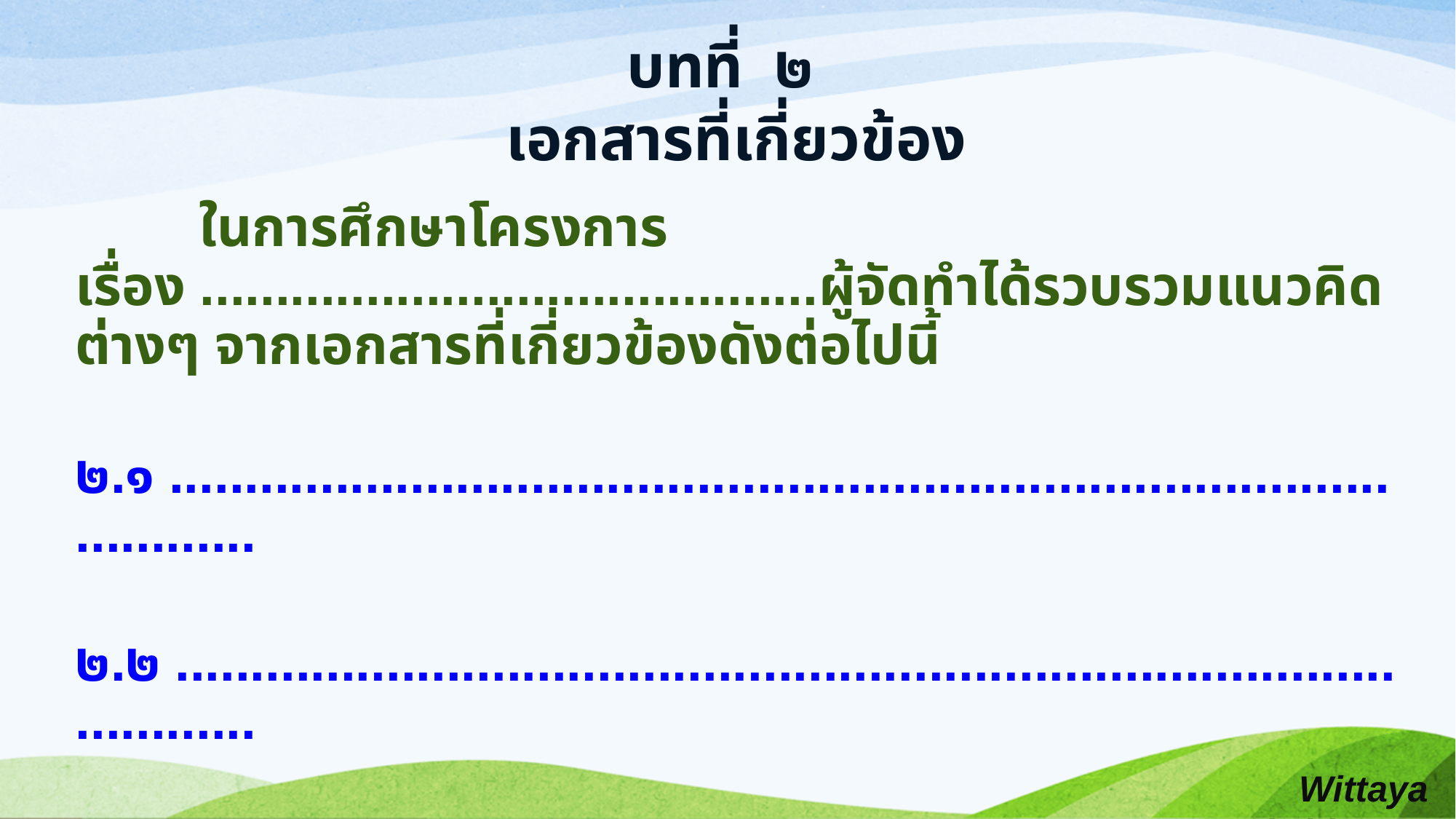

บทที่  ๒
เอกสารที่เกี่ยวข้อง
		 ในการศึกษาโครงการเรื่อง .........................................ผู้จัดทำได้รวบรวมแนวคิดต่างๆ จากเอกสารที่เกี่ยวข้องดังต่อไปนี้
		๒.๑ .............................................................................................
		๒.๒ .............................................................................................
		๒.๓ .............................................................................................
		(เป็นการศึกษาแนวคิด ทฤษฎี และโครงการอื่นที่เกี่ยวข้องกับปัญหาในการค้นคว้าเอกสารเป็นการแสดงถึงศักยภาพทางวิชาการของผู้จัดทำ ผู้เขียนต้องจัดหัวข้อให้เกี่ยวเนื่องกัน แล้วสรุปในทุกหัวข้อ ทุกประเด็น เพื่อเขียนกรอบความคิดในการเขียนรายงาน หลักการและแนวทางของนวัตกรรมที่ใช้แก้ปัญหาหรือทดลอง)
Wittaya Jaiwithee ...